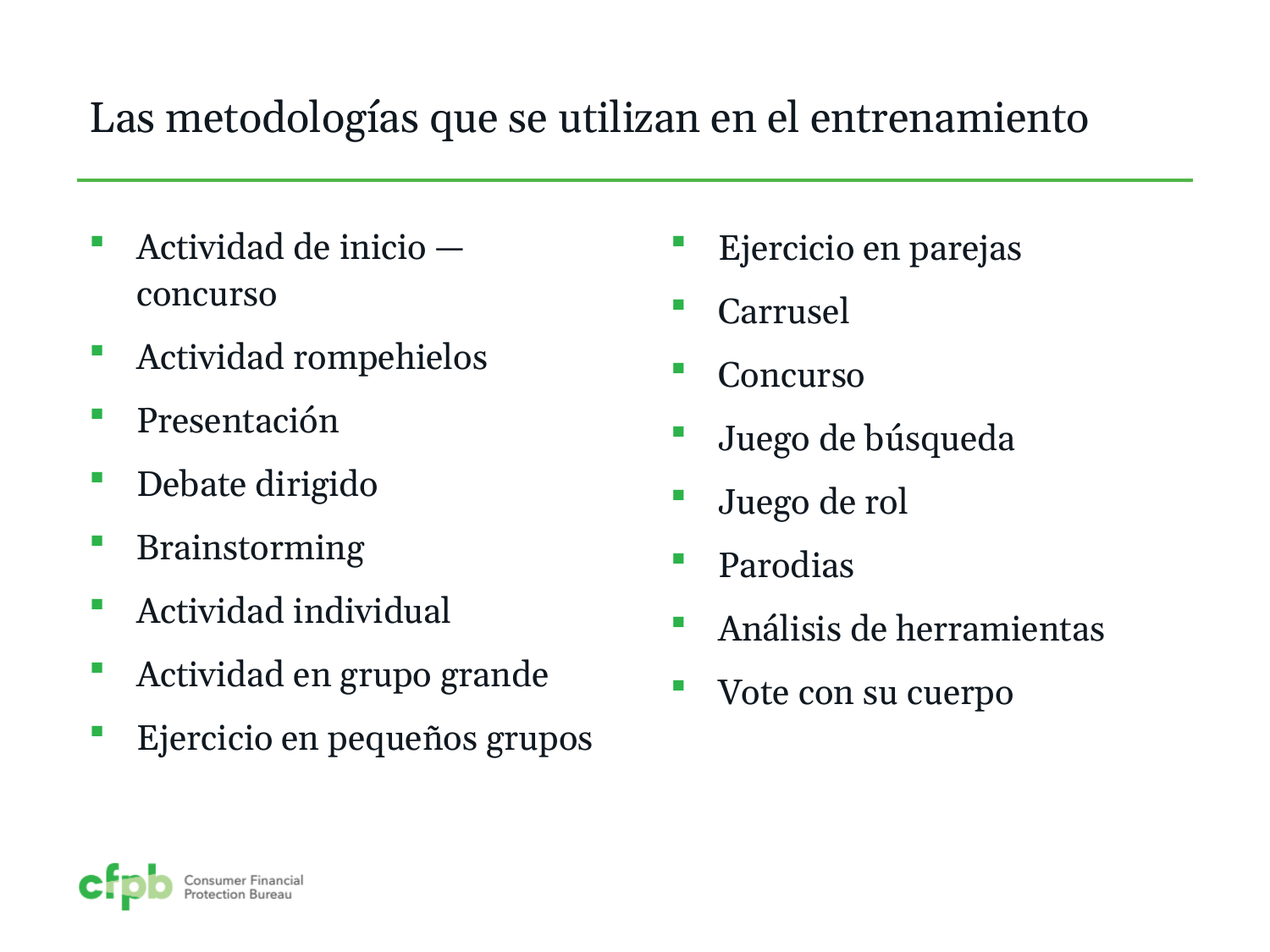

# Las metodologías que se utilizan en el entrenamiento
Actividad de inicio — concurso
Actividad rompehielos
Presentación
Debate dirigido
Brainstorming
Actividad individual
Actividad en grupo grande
Ejercicio en pequeños grupos

Ejercicio en parejas
Carrusel
Concurso
Juego de búsqueda
Juego de rol
Parodias
Análisis de herramientas
Vote con su cuerpo